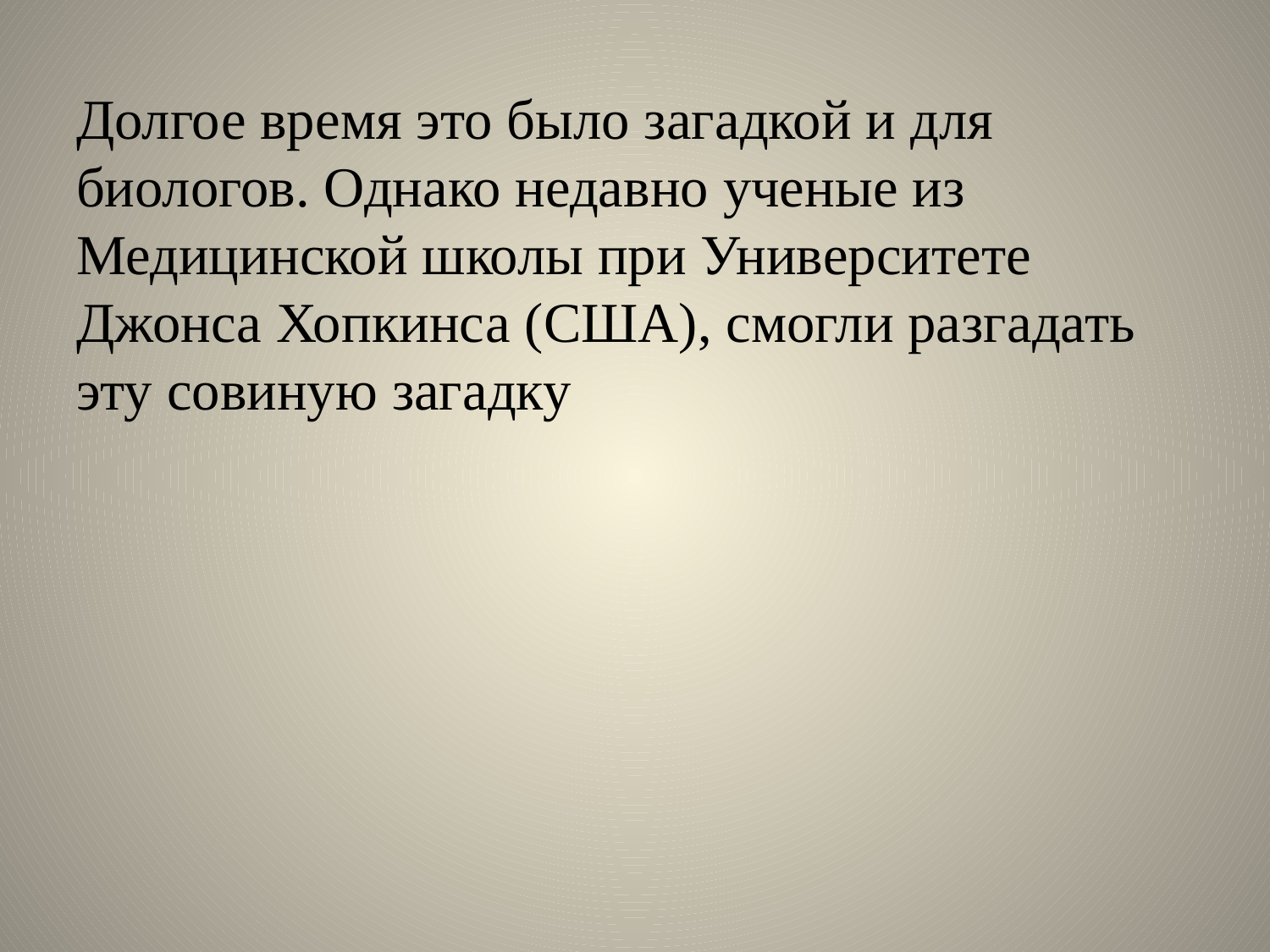

#
Долгое время это было загадкой и для биологов. Однако недавно ученые из Медицинской школы при Университете Джонса Хопкинса (США), смогли разгадать эту совиную загадку